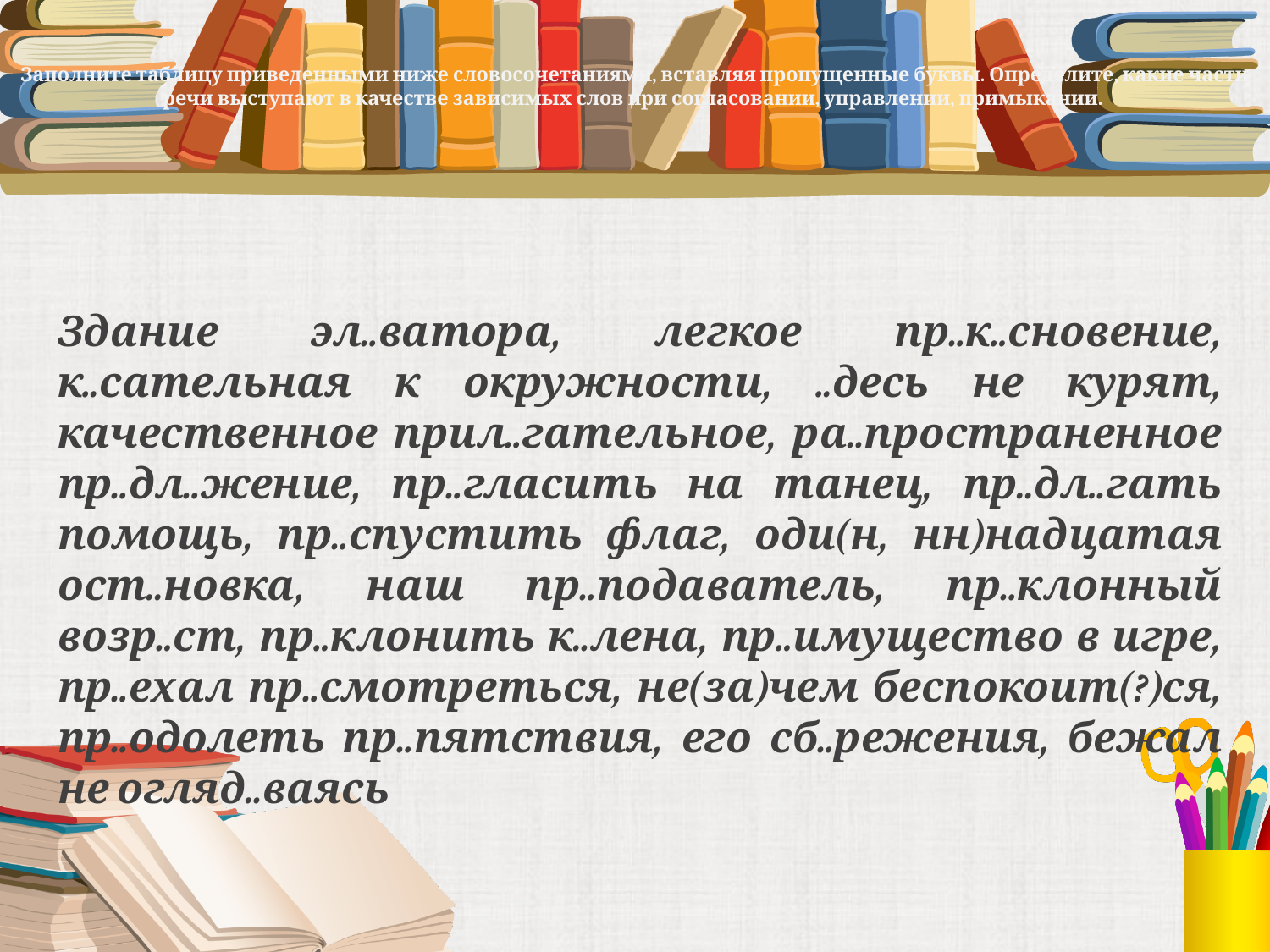

# Заполните таблицу приведенными ниже словосочетаниями, вставляя пропущенные буквы. Определите, какие части речи выступают в качестве зависимых слов при согласовании, управлении, примыкании.
Здание эл..ватора, легкое пр..к..сновение, к..сательная к окружности, ..десь не курят, качественное прил..гательное, ра..пространенное пр..дл..жение, пр..гласить на танец, пр..дл..гать помощь, пр..спустить флаг, оди(н, нн)надцатая ост..новка, наш пр..подаватель, пр..клонный возр..ст, пр..клонить к..лена, пр..имущество в игре, пр..ехал пр..смотреться, не(за)чем беспокоит(?)ся, пр..одолеть пр..пятствия, его сб..режения, бежал не огляд..ваясь